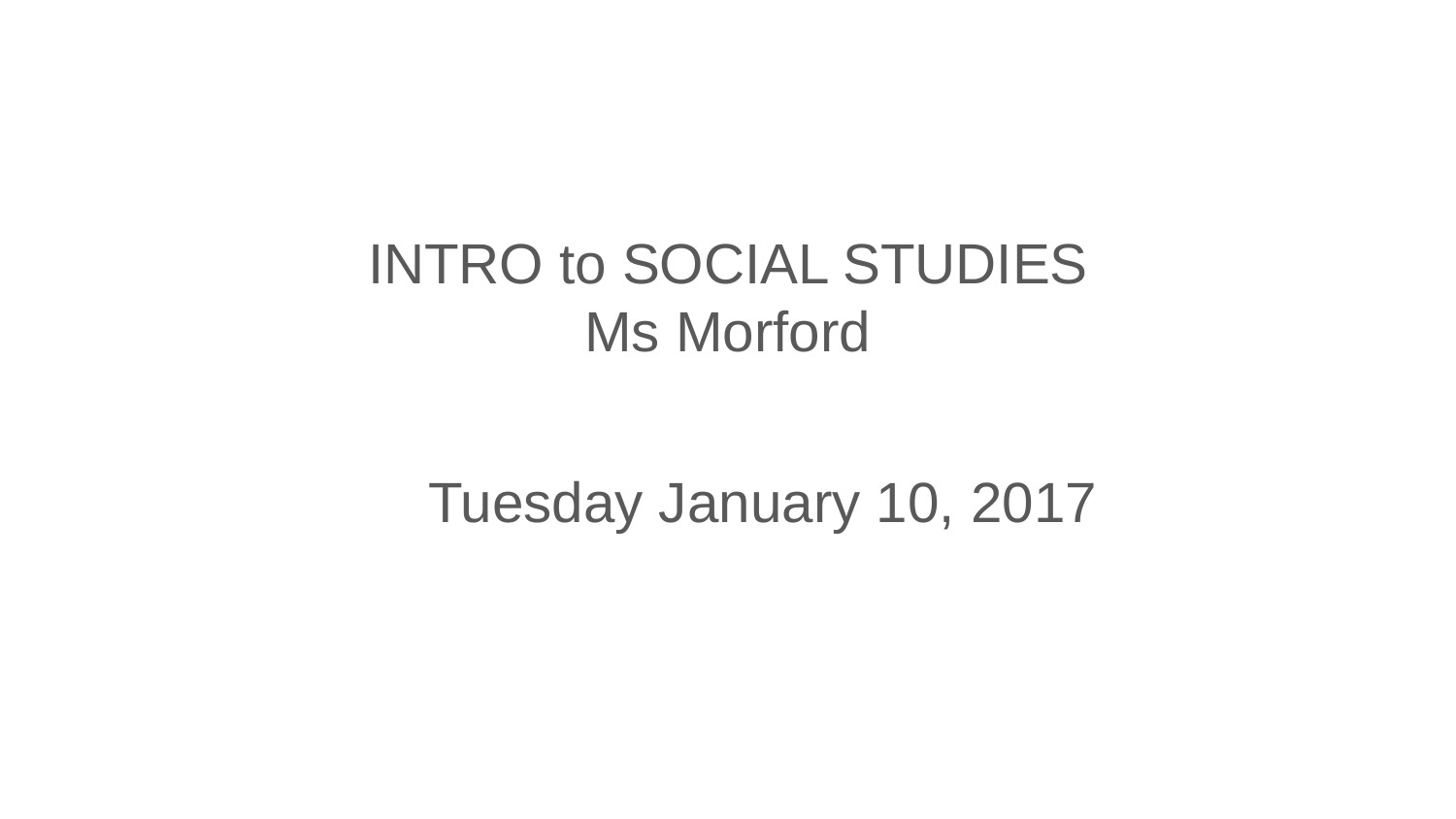

# INTRO to SOCIAL STUDIES
Ms Morford

Tuesday January 10, 2017